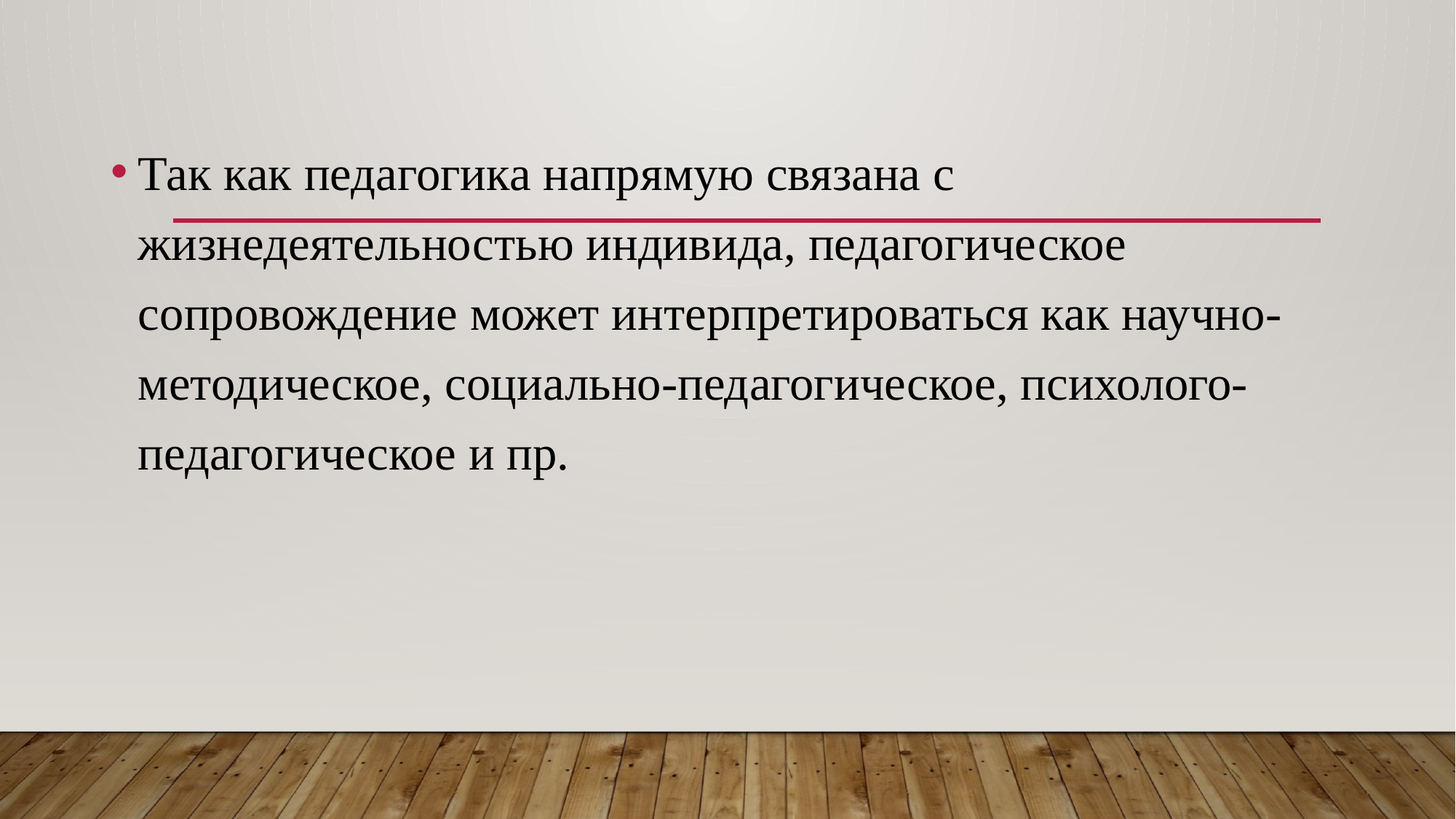

Так как педагогика напрямую связана с жизнедеятельностью индивида, педагогическое сопровождение может интерпретироваться как научно-методическое, социально-педагогическое, психолого-педагогическое и пр.